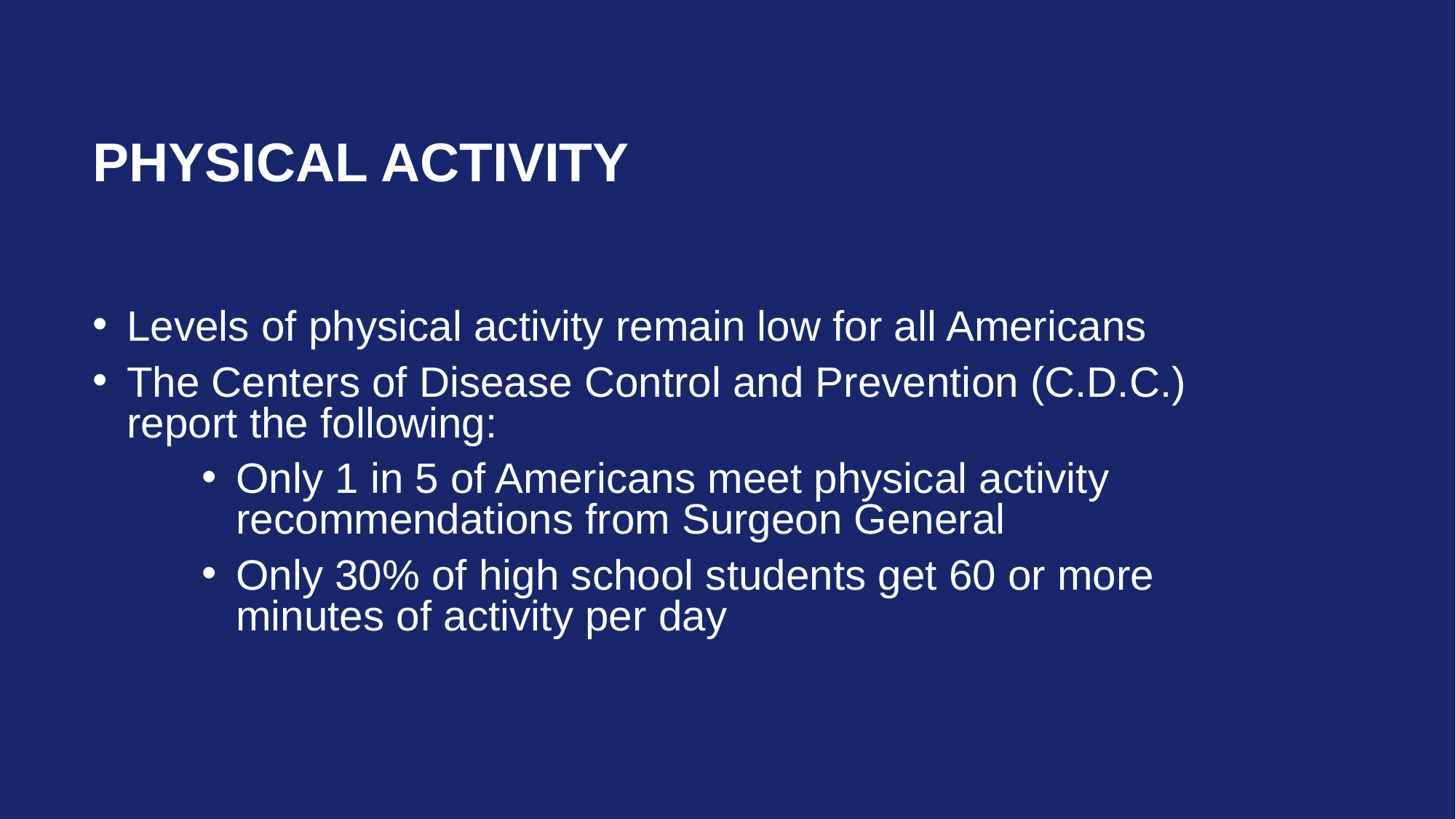

# Physical Activity
Levels of physical activity remain low for all Americans
The Centers of Disease Control and Prevention (C.D.C.) report the following:
Only 1 in 5 of Americans meet physical activity recommendations from Surgeon General
Only 30% of high school students get 60 or more minutes of activity per day